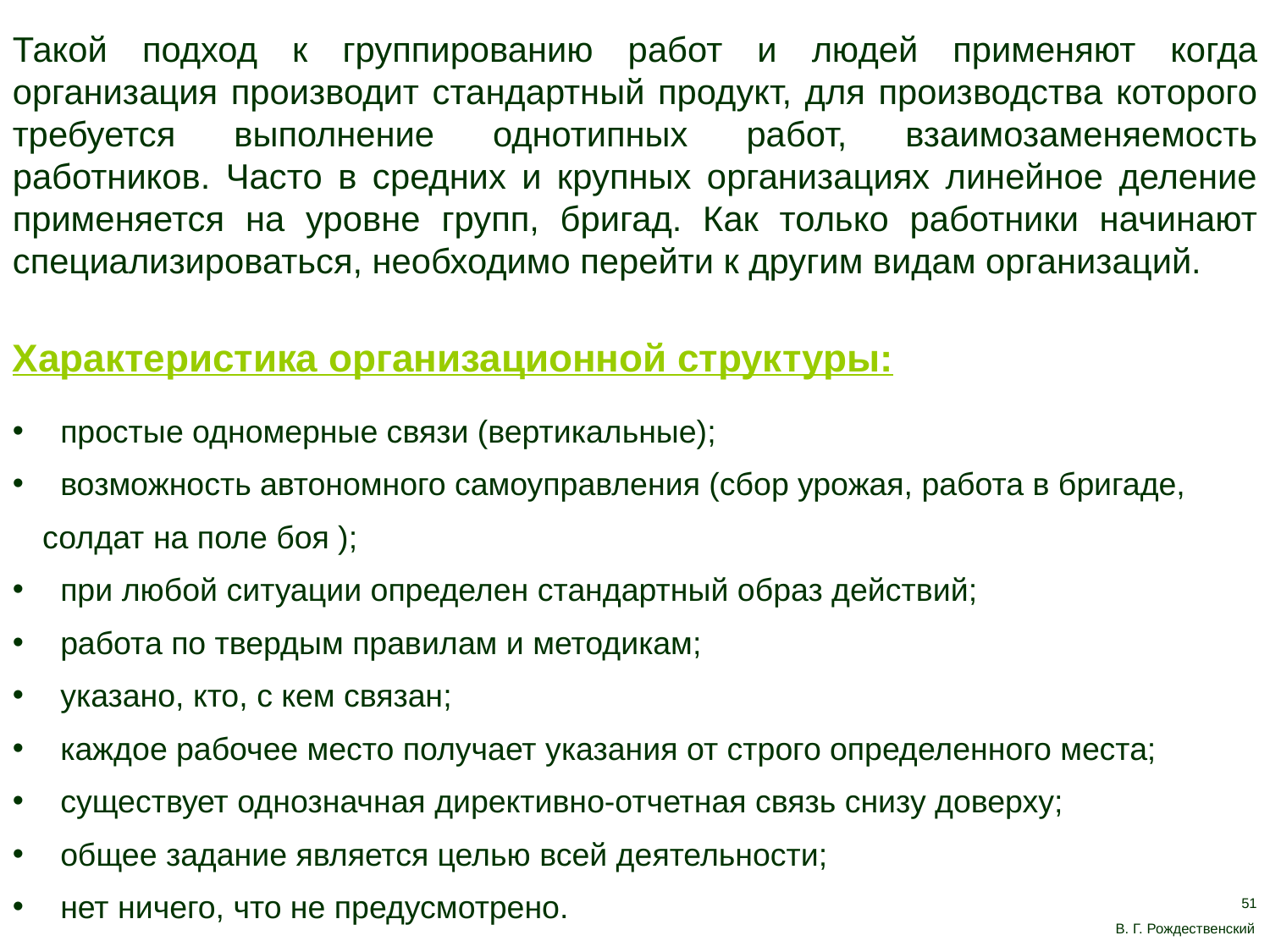

Такой подход к группированию работ и людей применяют когда организация производит стандартный продукт, для производства которого требуется выполнение однотипных работ, взаимозаменяемость работников. Часто в средних и крупных организациях линейное деление применяется на уровне групп, бригад. Как только работники начинают специализироваться, необходимо перейти к другим видам организаций.
Характеристика организационной структуры:

  простые одномерные связи (вертикальные);
  возможность автономного самоуправления (сбор урожая, работа в бригаде, солдат на поле боя );
  при любой ситуации определен стандартный образ действий;
  работа по твердым правилам и методикам;
  указано, кто, с кем связан;
  каждое рабочее место получает указания от строго определенного места;
  существует однозначная директивно-отчетная связь снизу доверху;
  общее задание является целью всей деятельности;
  нет ничего, что не предусмотрено.
51
В. Г. Рождественский